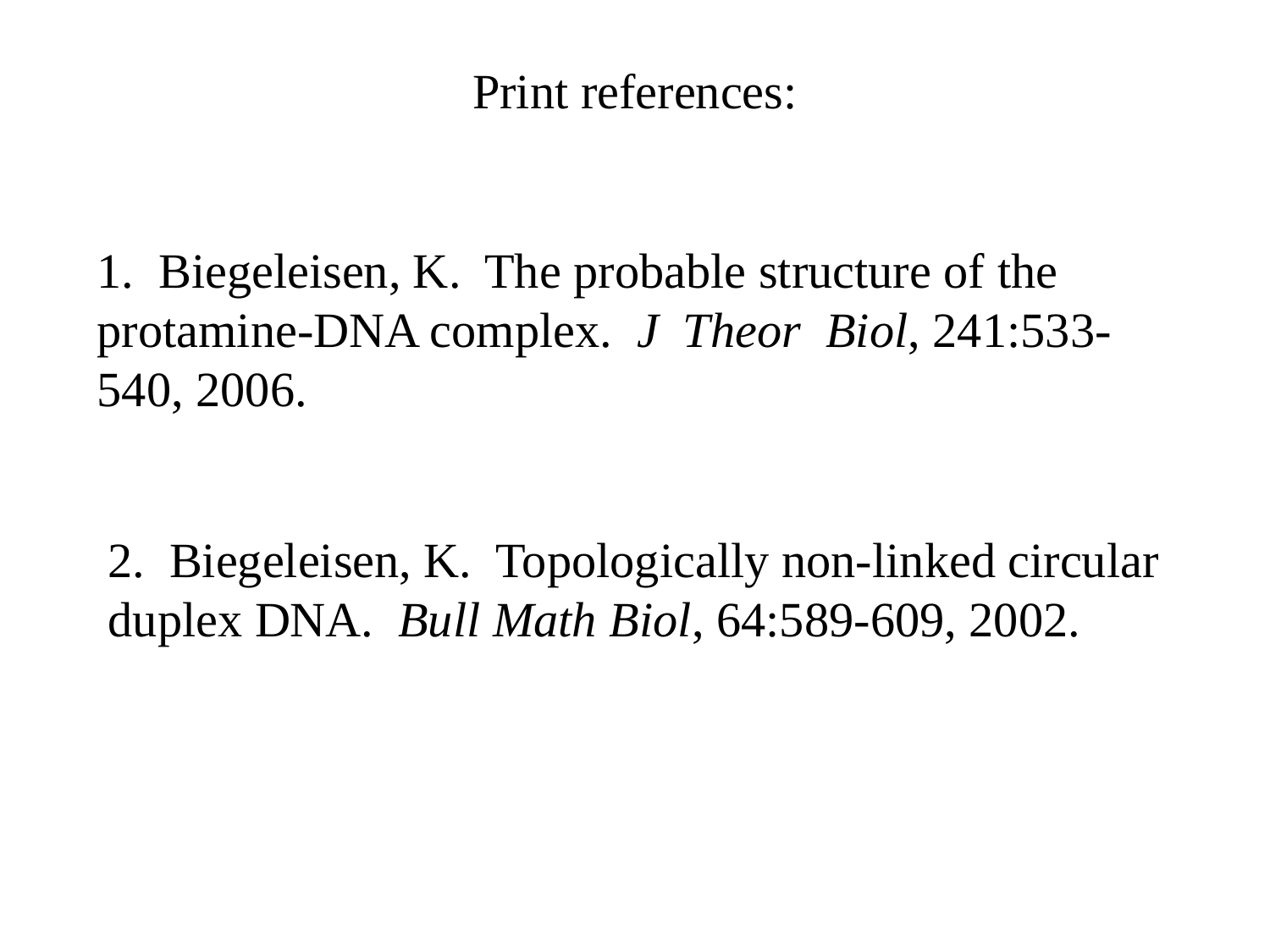

Print references:
1.  Biegeleisen, K.  The probable structure of the protamine-DNA complex.  J  Theor  Biol, 241:533-540, 2006.
# 2.  Biegeleisen, K.  Topologically non-linked circular duplex DNA.  Bull Math Biol, 64:589-609, 2002.